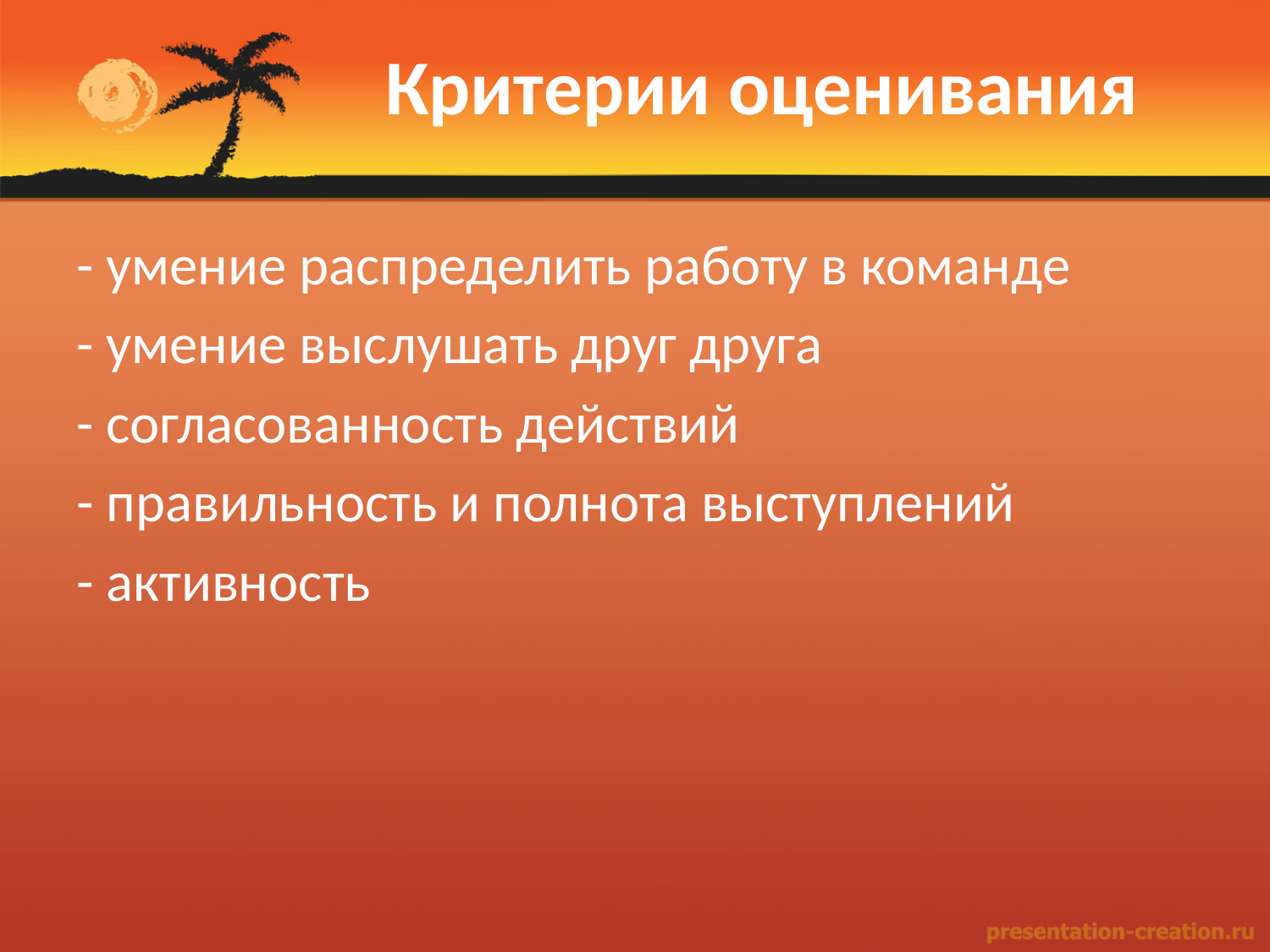

# Критерии оценивания
- умение распределить работу в команде
- умение выслушать друг друга
- согласованность действий
- правильность и полнота выступлений
- активность